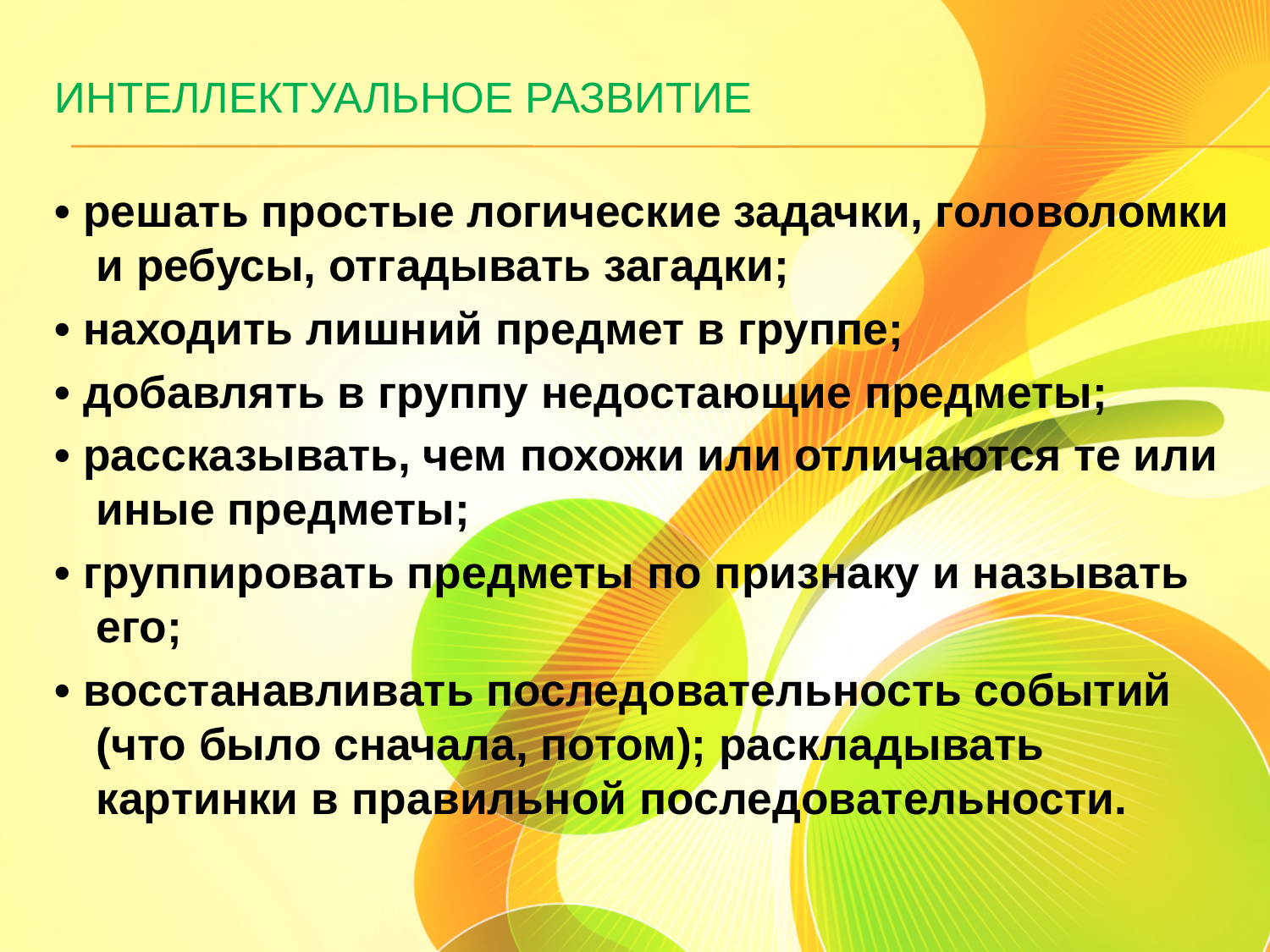

# Интеллектуальное развитие
• решать простые логические задачки, головоломки и ребусы, отгадывать загадки;
• находить лишний предмет в группе;
• добавлять в группу недостающие предметы;
• рассказывать, чем похожи или отличаются те или иные предметы;
• группировать предметы по признаку и называть его;
• восстанавливать последовательность событий (что было сначала, потом); раскладывать картинки в правильной последовательности.